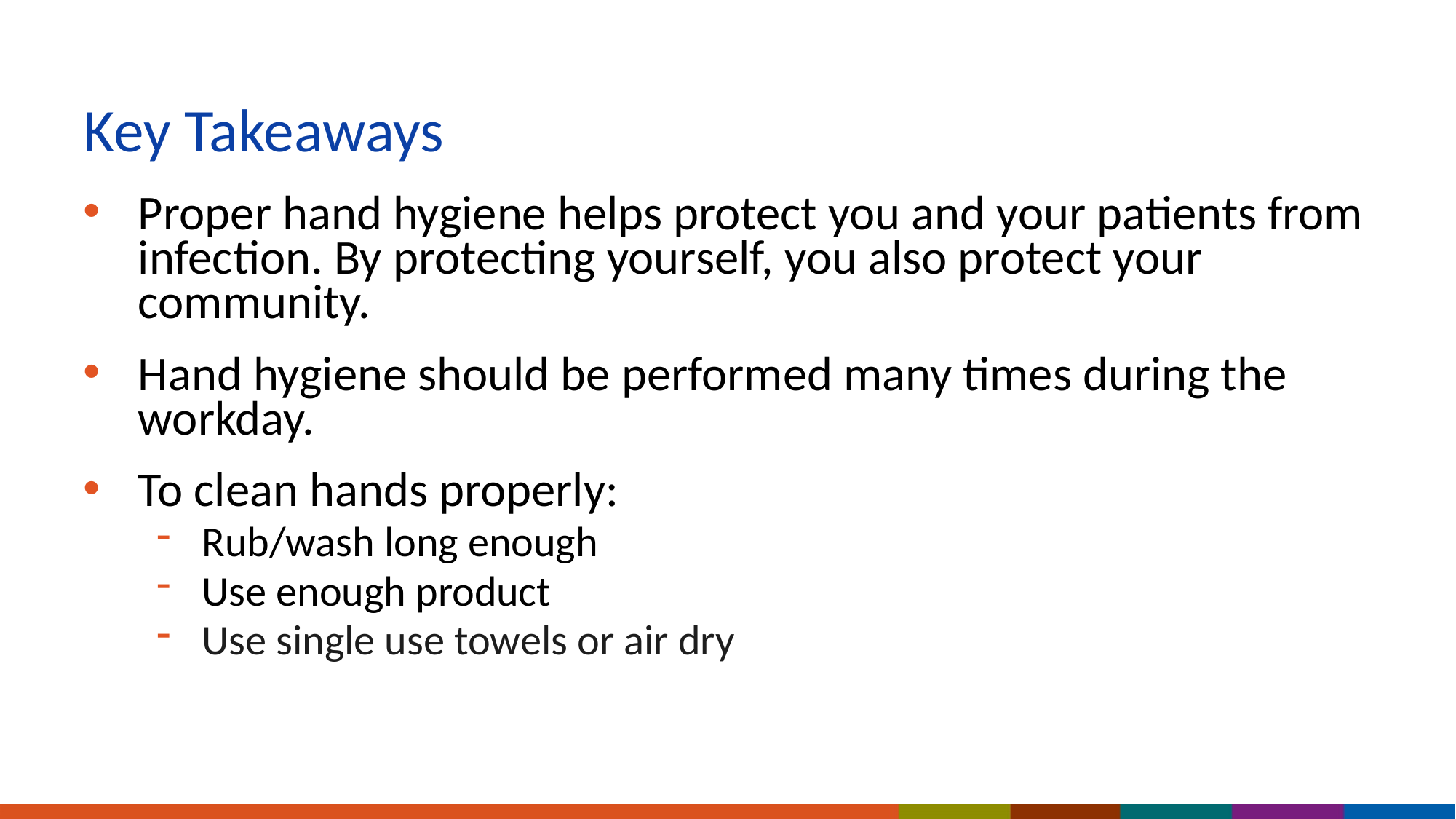

# Key Takeaways
Proper hand hygiene helps protect you and your patients from infection. By protecting yourself, you also protect your community.
Hand hygiene should be performed many times during the workday.
To clean hands properly:
Rub/wash long enough
Use enough product
Use single use towels or air dry